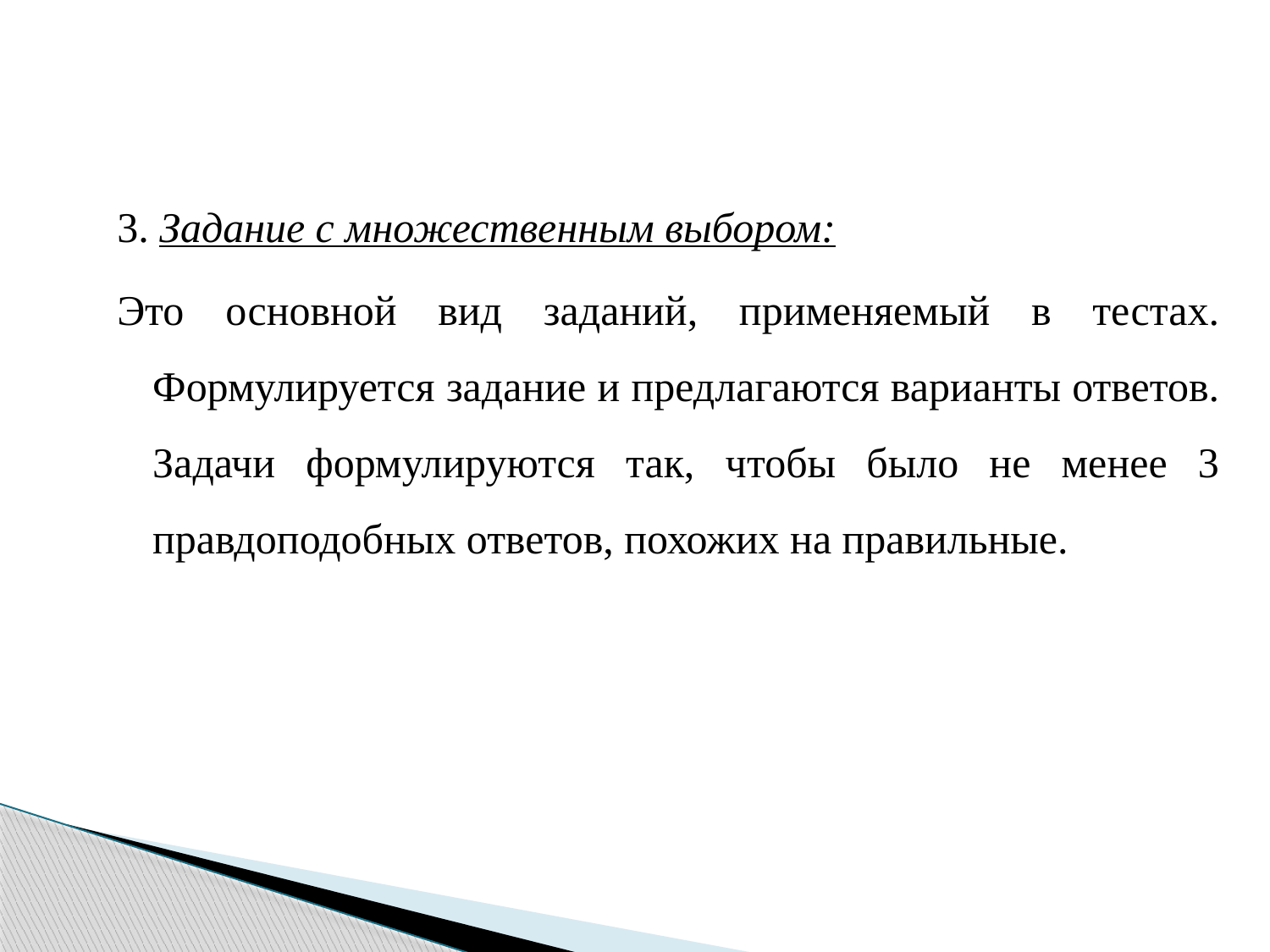

3. Задание с множественным выбором:
Это основной вид заданий, применяемый в тестах. Формулируется задание и предлагаются варианты ответов. Задачи формулируются так, чтобы было не менее 3 правдоподобных ответов, похожих на правильные.